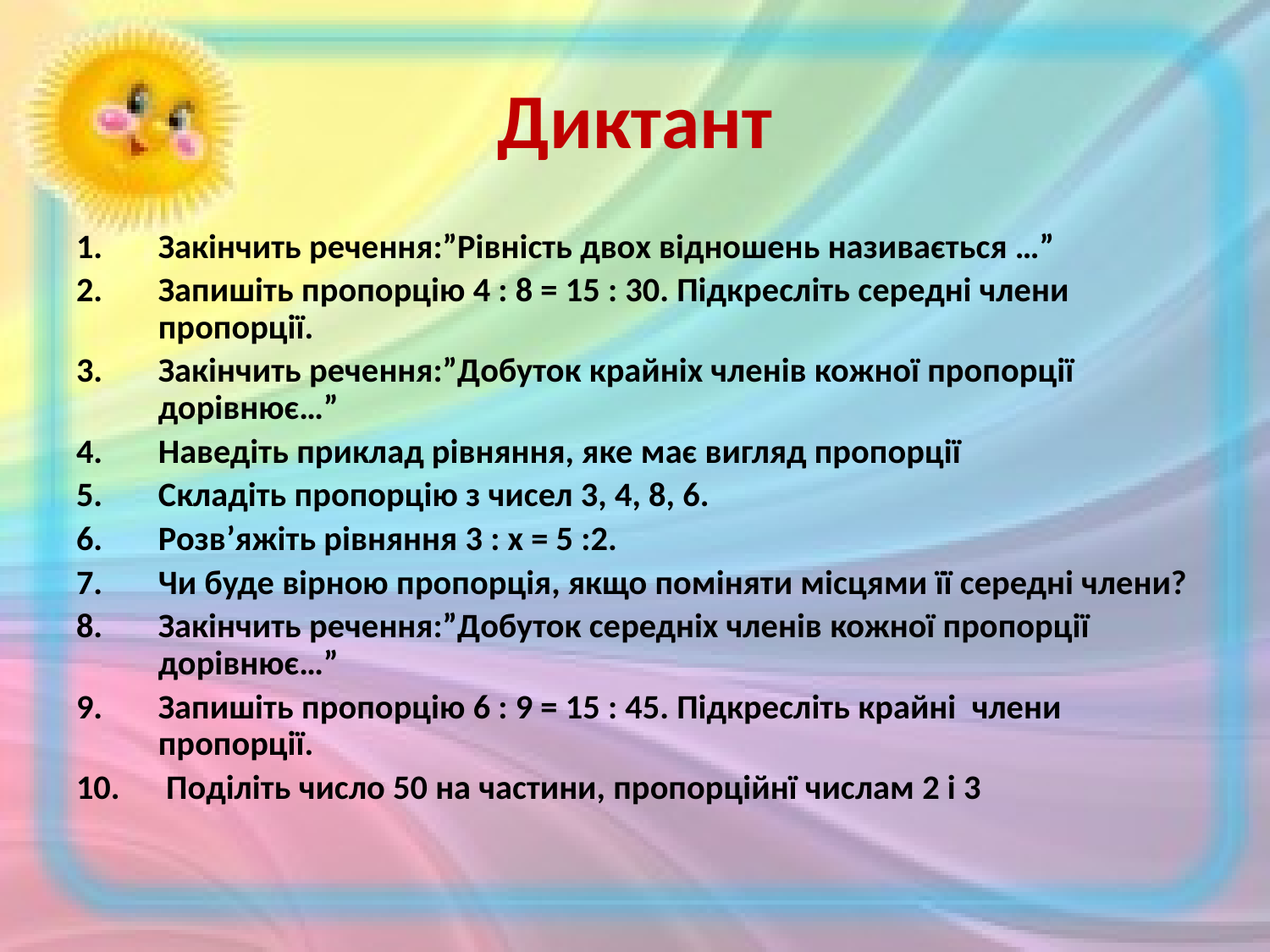

# Диктант
Закінчить речення:”Рівність двох відношень називається …”
Запишіть пропорцію 4 : 8 = 15 : 30. Підкресліть середні члени пропорції.
Закінчить речення:”Добуток крайніх членів кожної пропорції дорівнює…”
Наведіть приклад рівняння, яке має вигляд пропорції
Складіть пропорцію з чисел 3, 4, 8, 6.
Розв’яжіть рівняння 3 : х = 5 :2.
Чи буде вірною пропорція, якщо поміняти місцями її середні члени?
Закінчить речення:”Добуток середніх членів кожної пропорції дорівнює…”
Запишіть пропорцію 6 : 9 = 15 : 45. Підкресліть крайні  члени пропорції.
 Поділіть число 50 на частини, пропорційнї числам 2 і 3